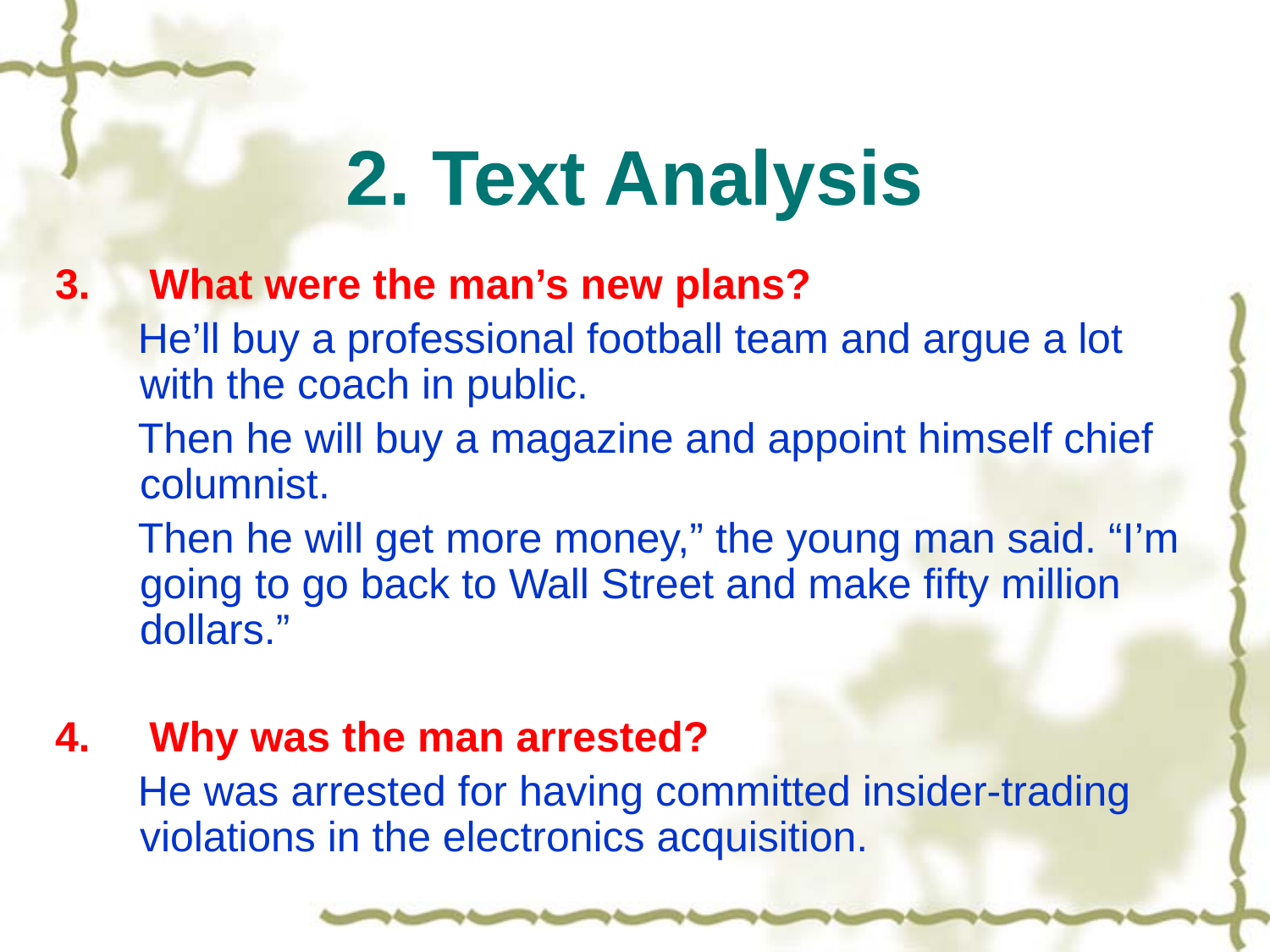

# 2. Text Analysis
3.     What were the man’s new plans?
       He’ll buy a professional football team and argue a lot    with the coach in public.
       Then he will buy a magazine and appoint himself chief columnist.
       Then he will get more money,” the young man said. “I’m  going to go back to Wall Street and make fifty million dollars.”

4.     Why was the man arrested?
       He was arrested for having committed insider-trading violations in the electronics acquisition.